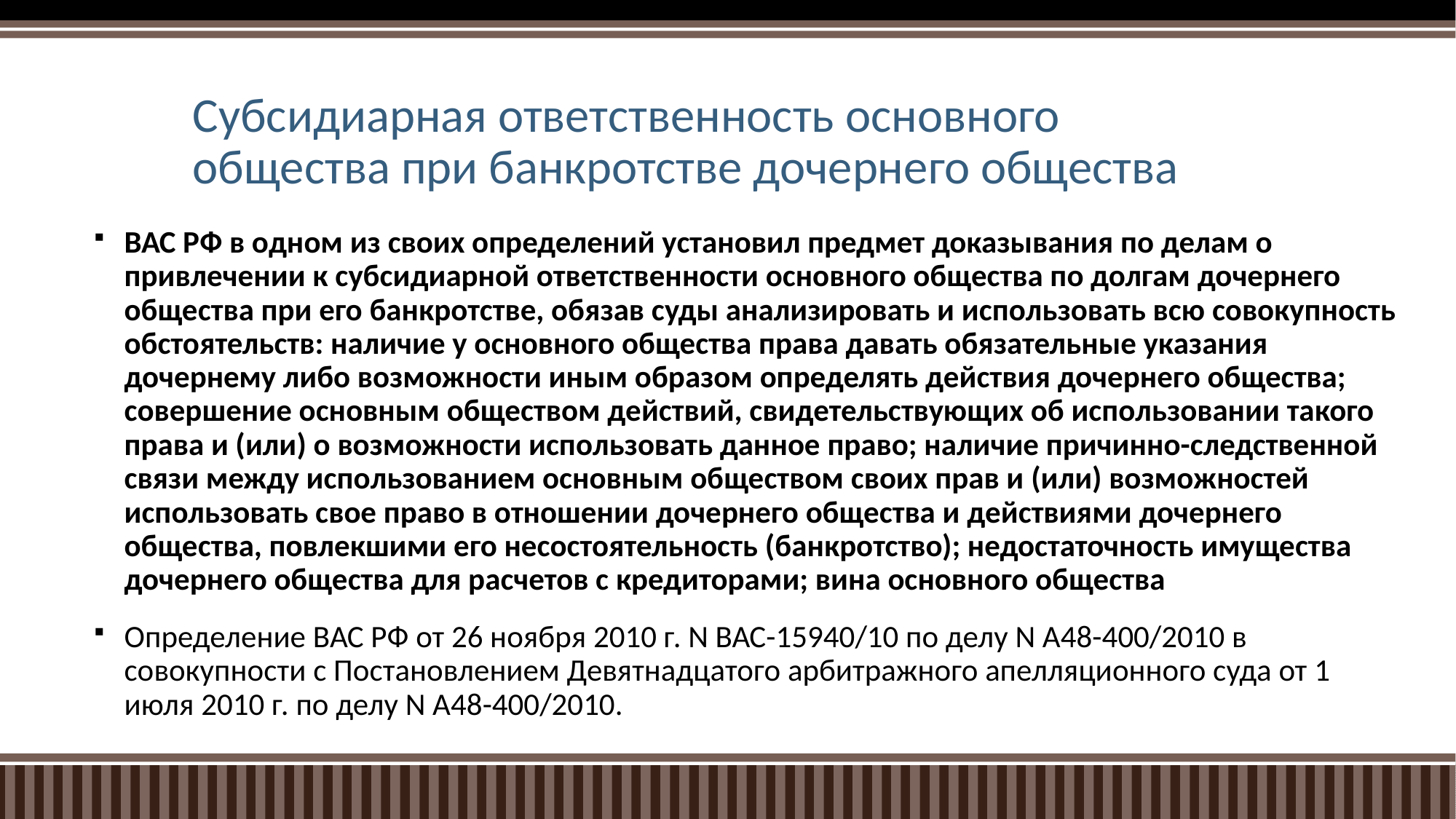

# Субсидиарная ответственность основного общества при банкротстве дочернего общества
ВАС РФ в одном из своих определений установил предмет доказывания по делам о привлечении к субсидиарной ответственности основного общества по долгам дочернего общества при его банкротстве, обязав суды анализировать и использовать всю совокупность обстоятельств: наличие у основного общества права давать обязательные указания дочернему либо возможности иным образом определять действия дочернего общества; совершение основным обществом действий, свидетельствующих об использовании такого права и (или) о возможности использовать данное право; наличие причинно-следственной связи между использованием основным обществом своих прав и (или) возможностей использовать свое право в отношении дочернего общества и действиями дочернего общества, повлекшими его несостоятельность (банкротство); недостаточность имущества дочернего общества для расчетов с кредиторами; вина основного общества
Определение ВАС РФ от 26 ноября 2010 г. N ВАС-15940/10 по делу N А48-400/2010 в совокупности с Постановлением Девятнадцатого арбитражного апелляционного суда от 1 июля 2010 г. по делу N А48-400/2010.